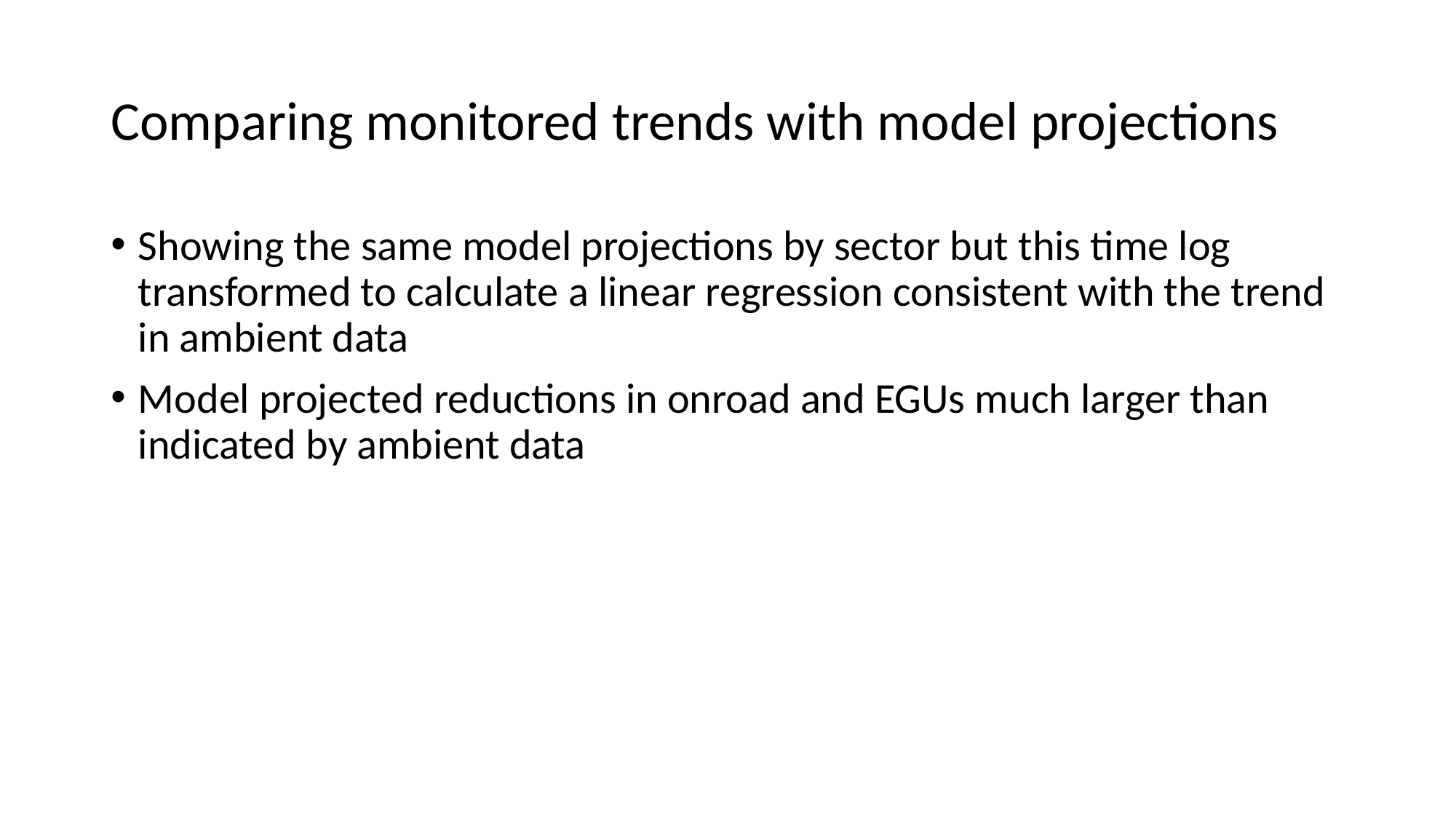

# Comparing monitored trends with model projections
Showing the same model projections by sector but this time log transformed to calculate a linear regression consistent with the trend in ambient data
Model projected reductions in onroad and EGUs much larger than indicated by ambient data